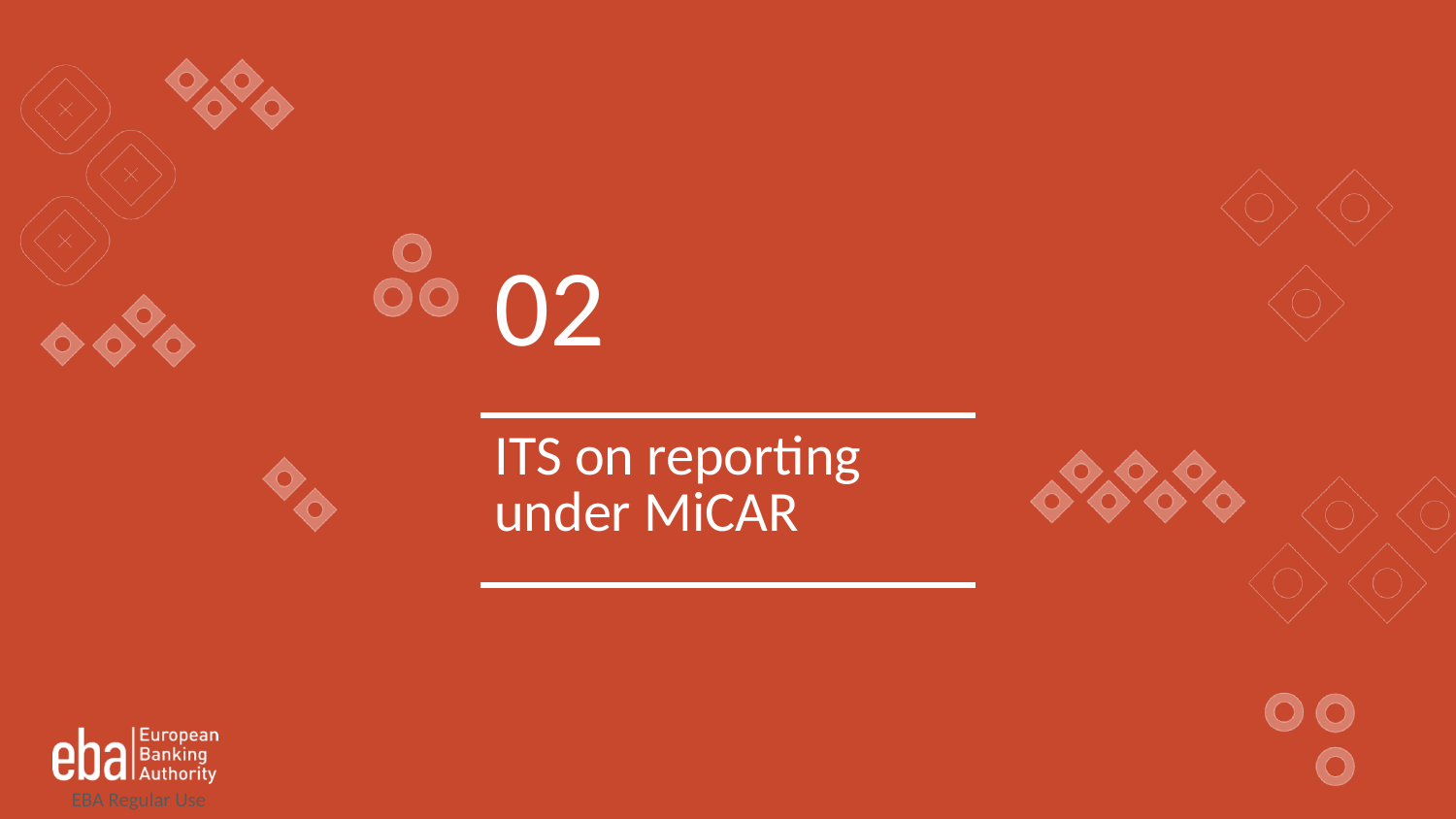

| 02 |
| --- |
| ITS on reporting under MiCAR |
|  |